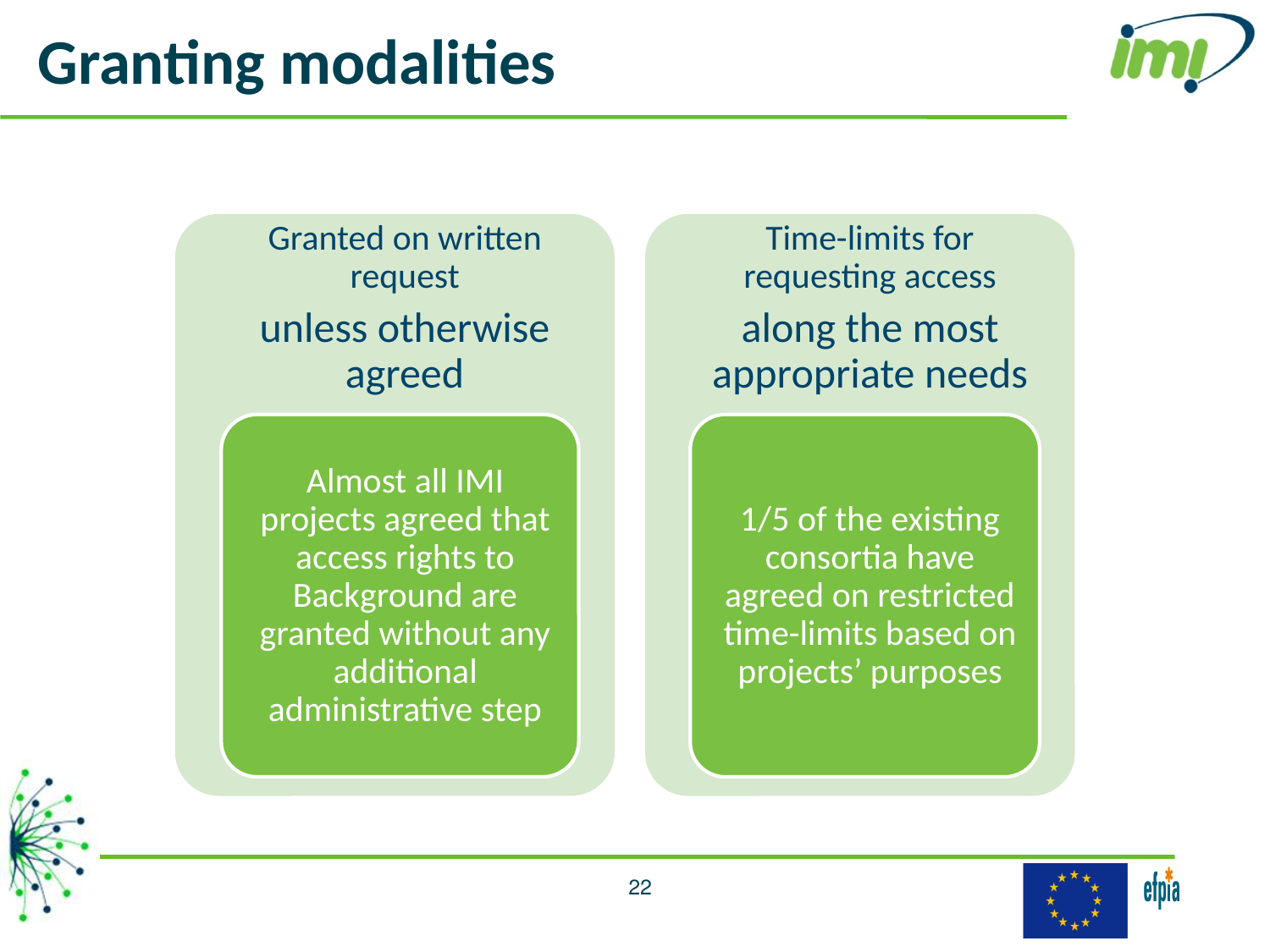

# Granting modalities

Granted on written request
unless otherwise agreed
Almost all IMI projects agreed that access rights to Background are granted without any additional administrative step
Time-limits for requesting access
along the most appropriate needs
1/5 of the existing consortia have agreed on restricted time-limits based on projects’ purposes
22